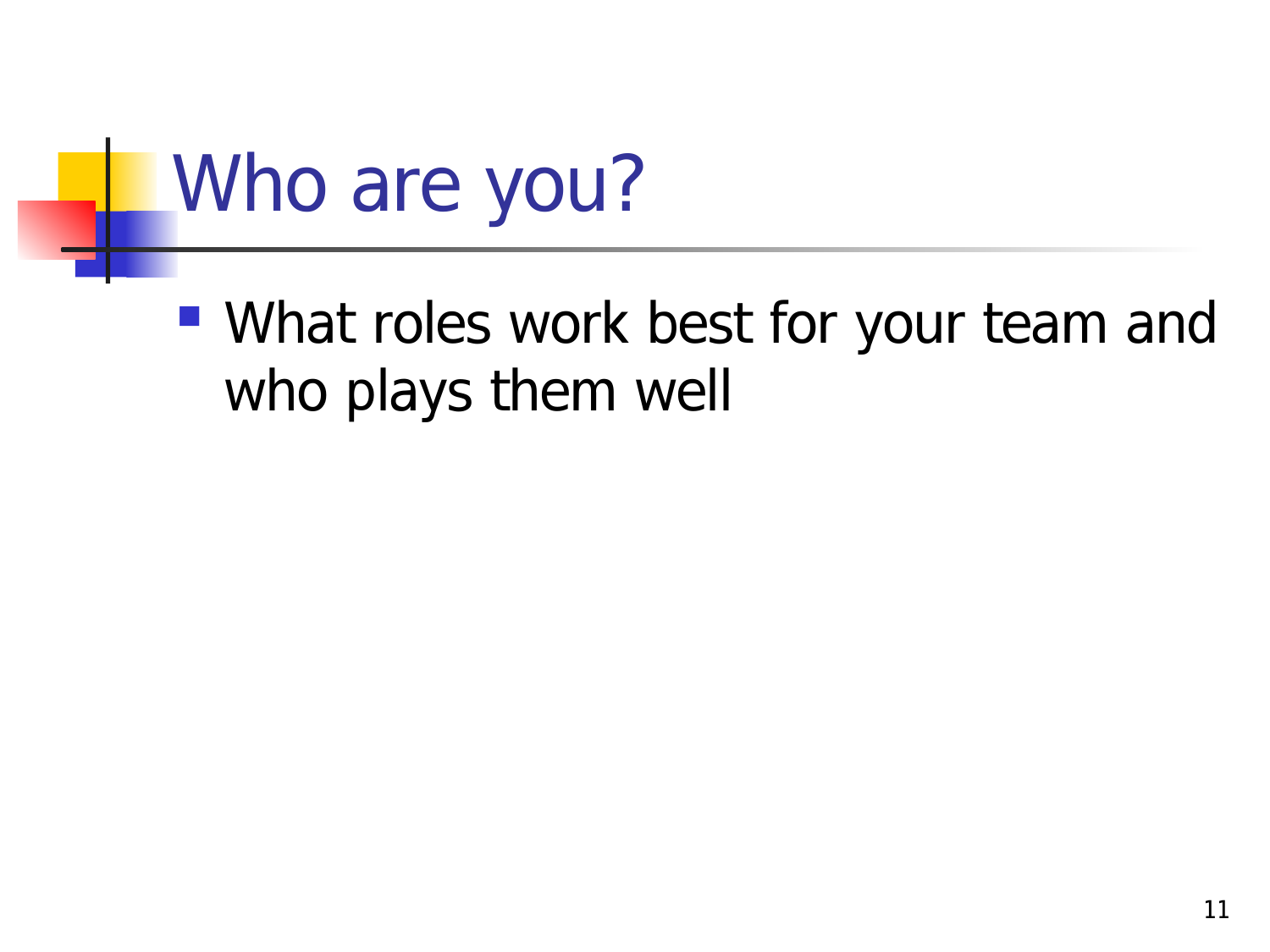

# Who are you?
What roles work best for your team and who plays them well
11